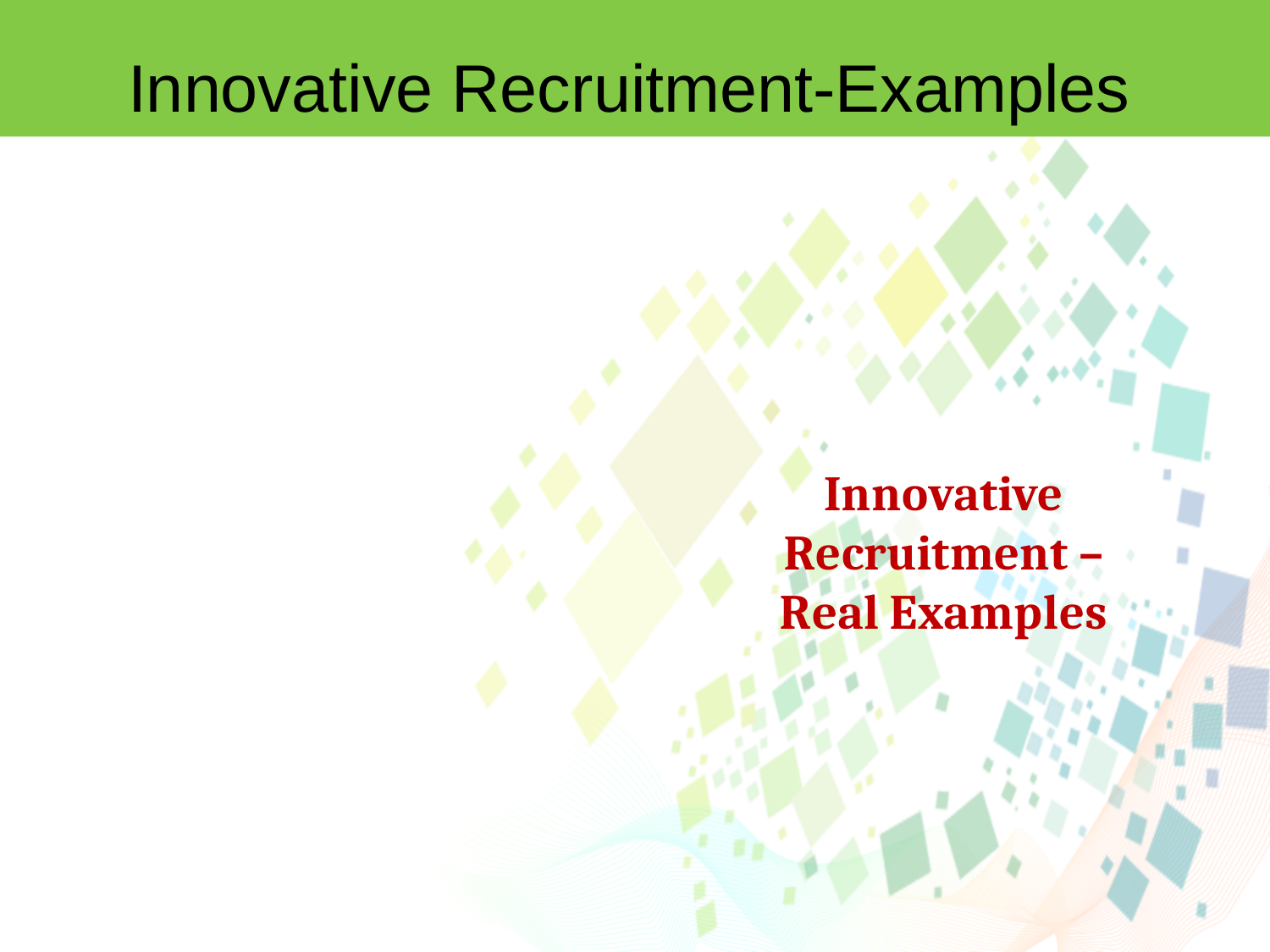

Innovative Recruitment-Examples
Innovative Recruitment – Real Examples